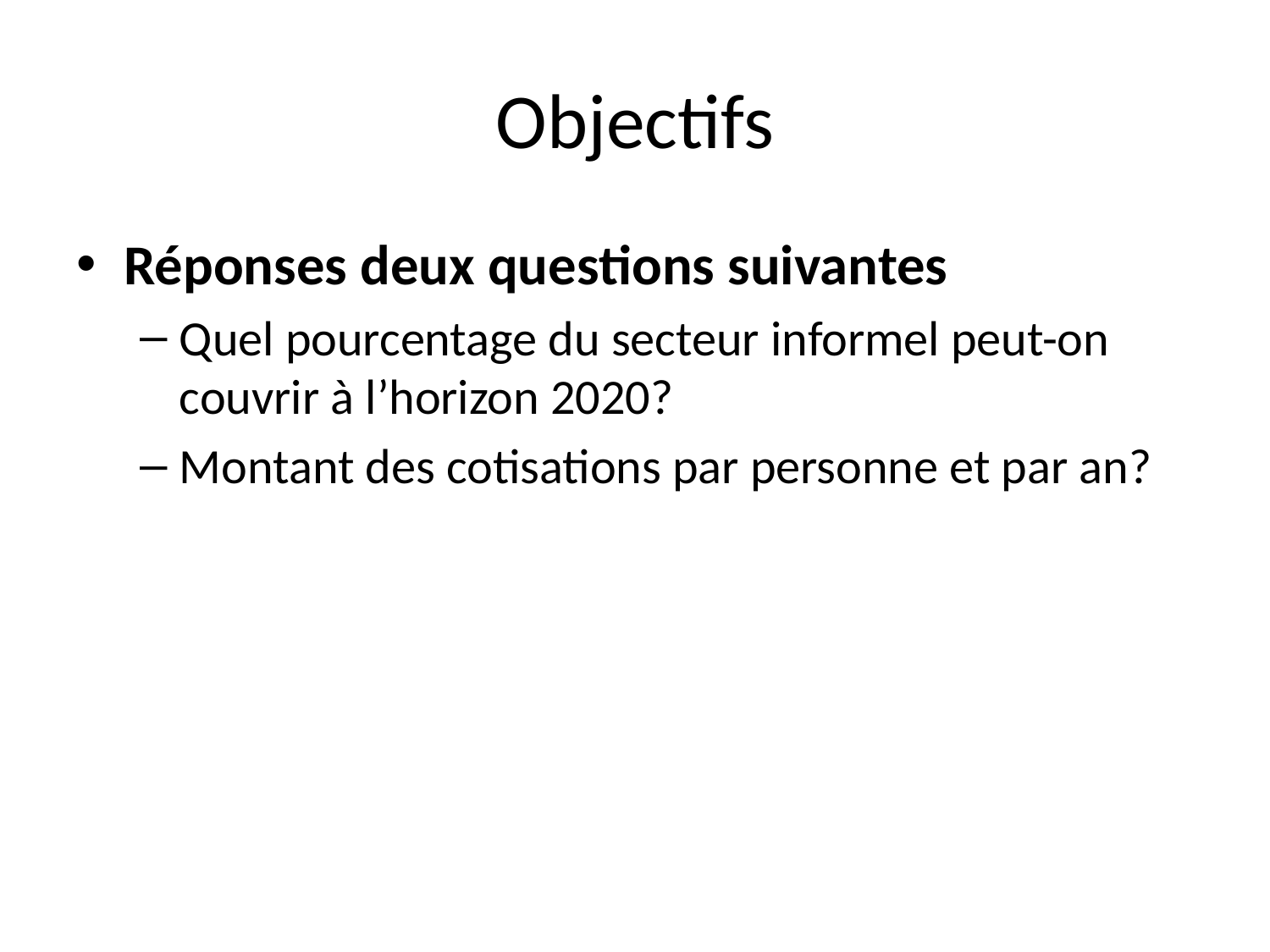

# Objectifs
Réponses deux questions suivantes
Quel pourcentage du secteur informel peut-on couvrir à l’horizon 2020?
Montant des cotisations par personne et par an?